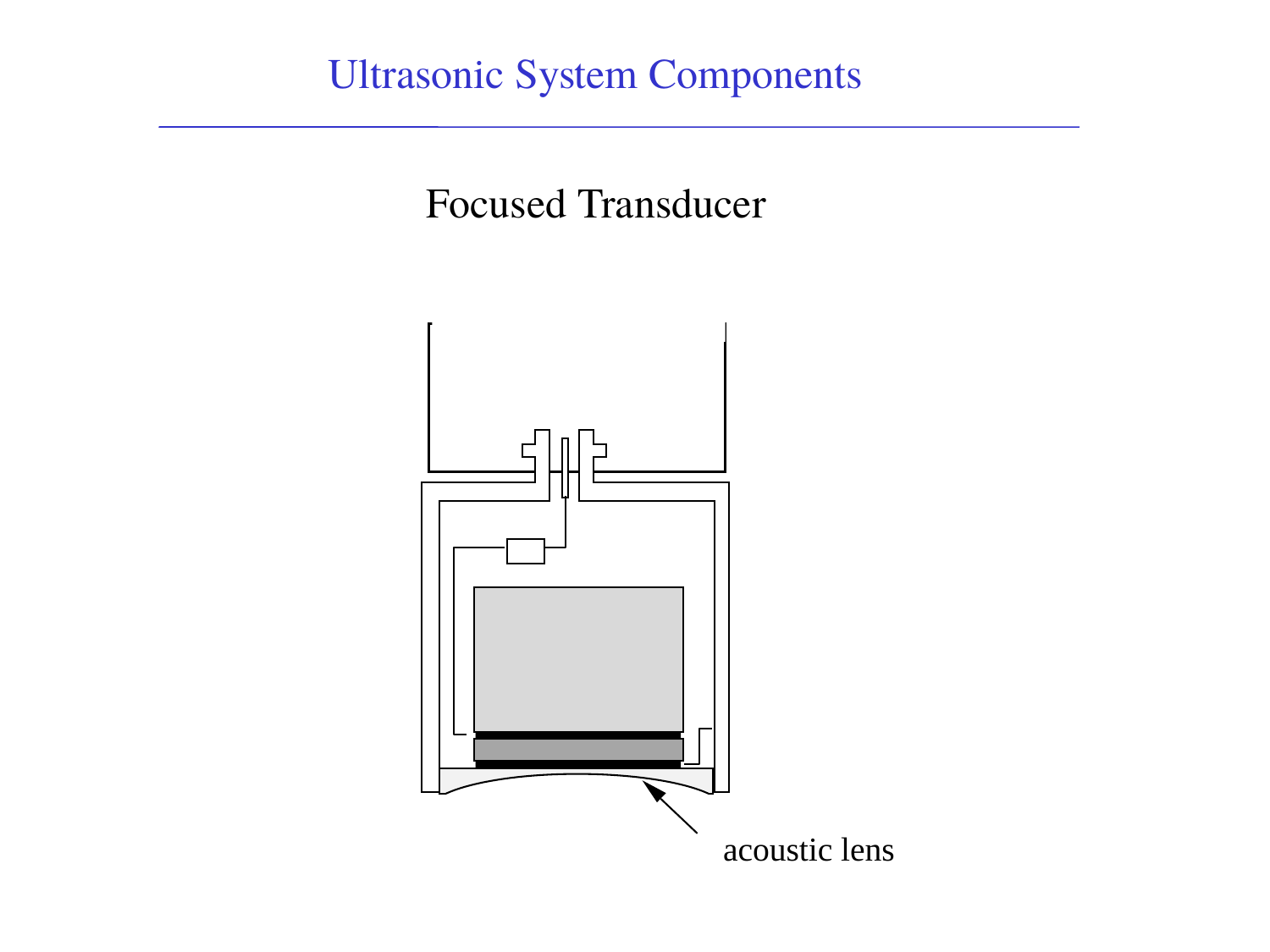

Ultrasonic System Components

Focused Transducer

acoustic lens